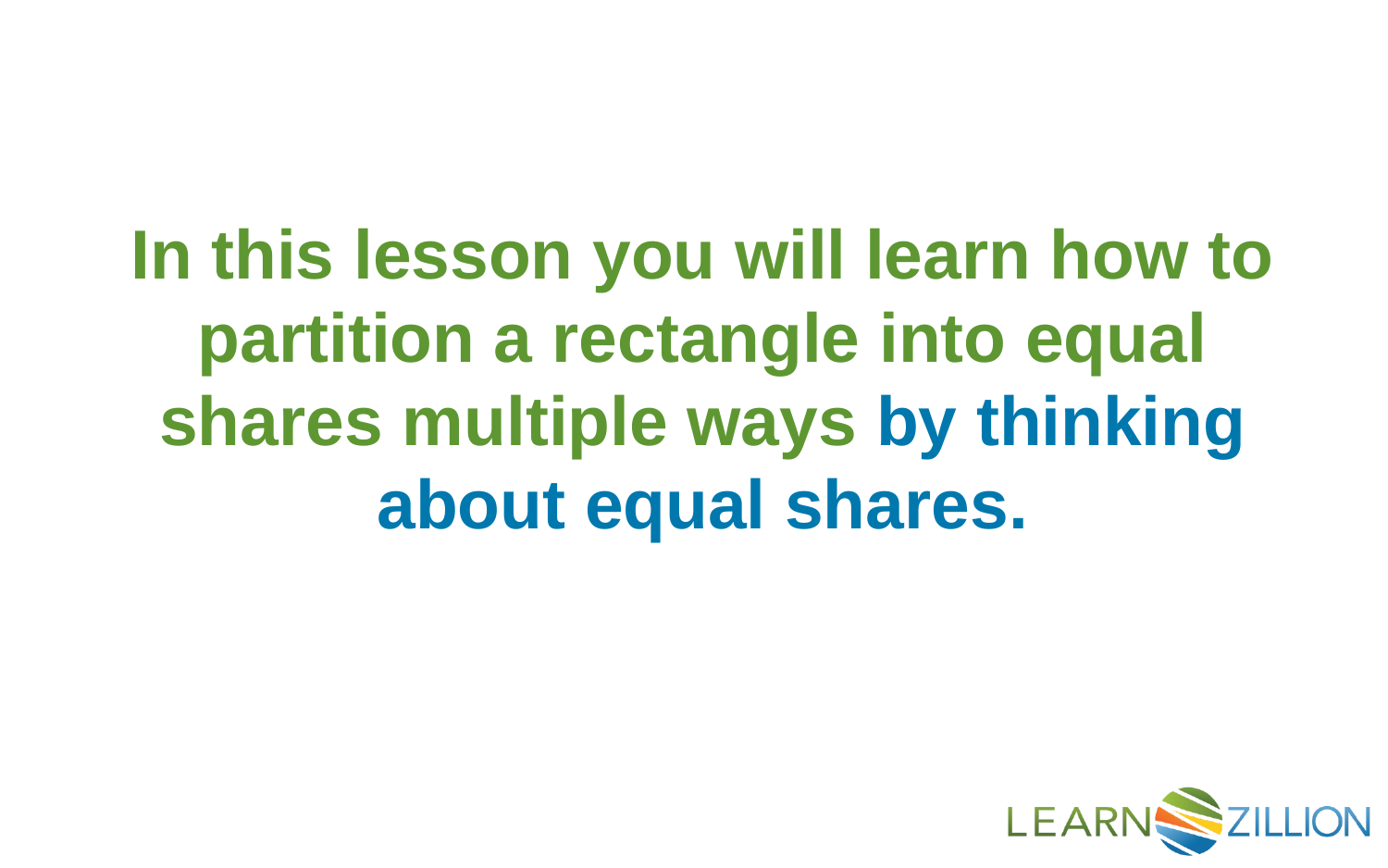

In this lesson you will learn how to partition a rectangle into equal shares multiple ways by thinking about equal shares.